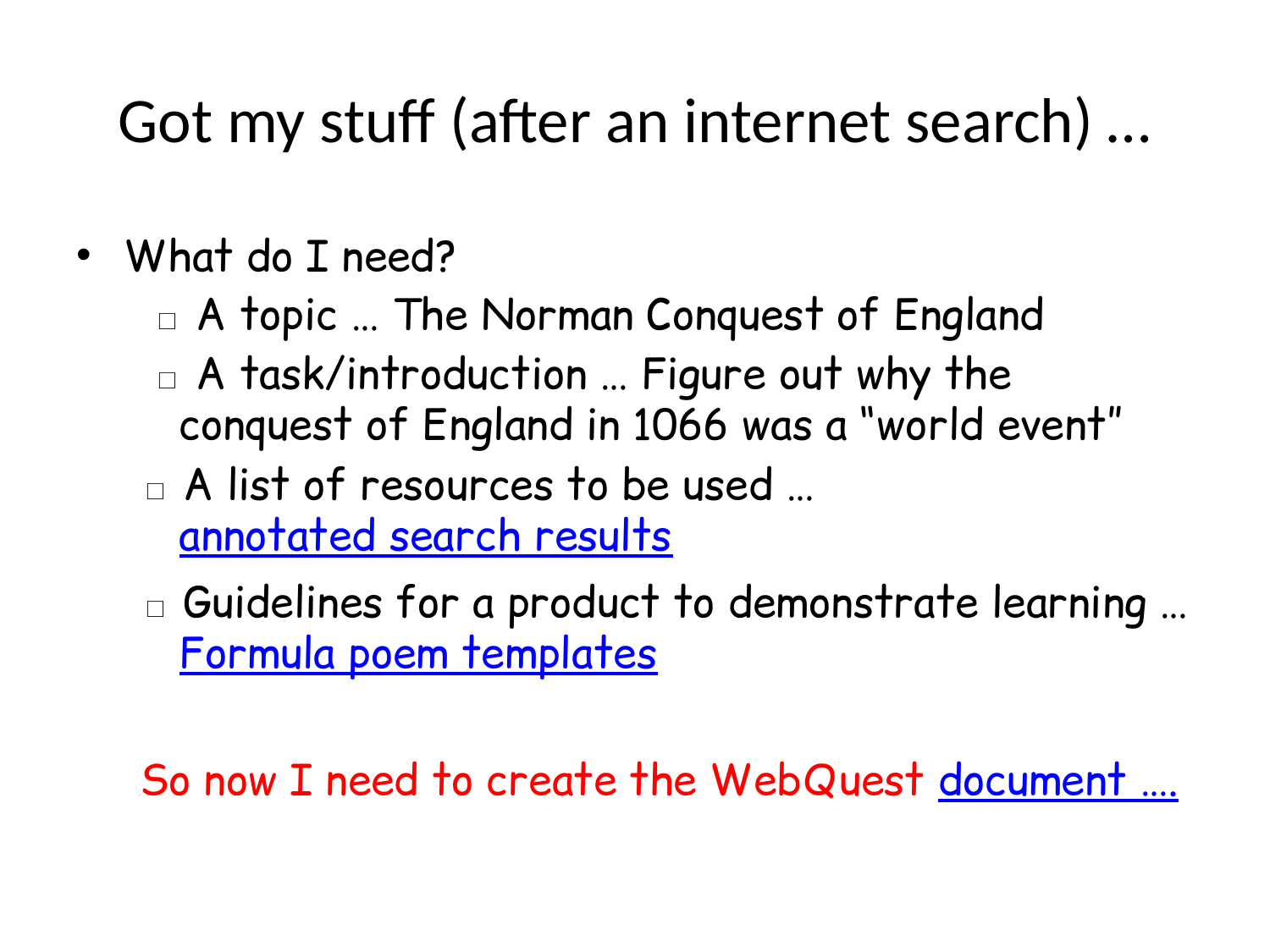

# Got my stuff (after an internet search) …
What do I need?
 □ A topic … The Norman Conquest of England
 □ A task/introduction … Figure out why the conquest of England in 1066 was a “world event”
□ A list of resources to be used … annotated search results
□ Guidelines for a product to demonstrate learning … Formula poem templates

So now I need to create the WebQuest document ….